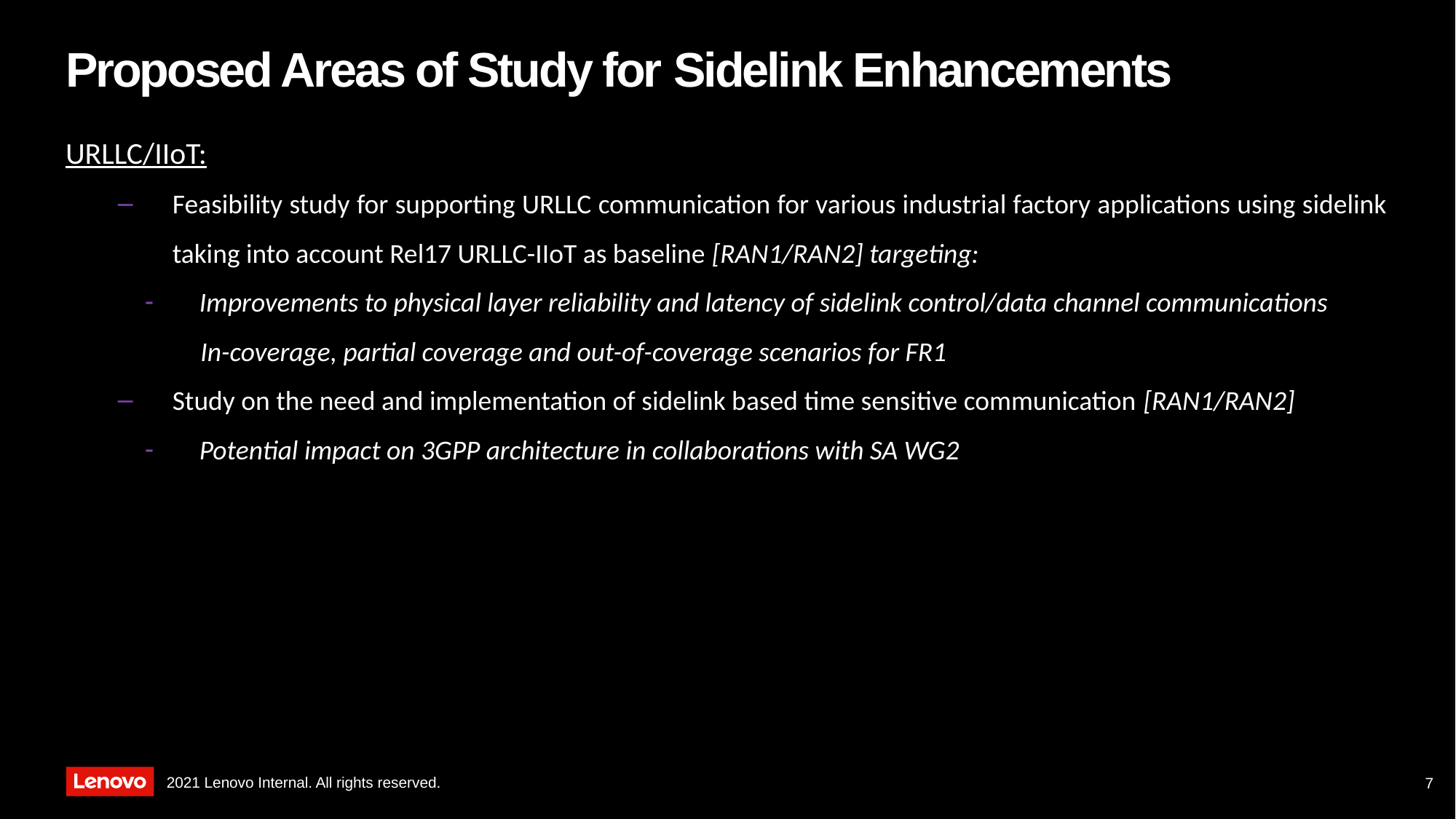

# Proposed Areas of Study for Sidelink Enhancements
URLLC/IIoT:
Feasibility study for supporting URLLC communication for various industrial factory applications using sidelink taking into account Rel17 URLLC-IIoT as baseline [RAN1/RAN2] targeting:
Improvements to physical layer reliability and latency of sidelink control/data channel communications
         In-coverage, partial coverage and out-of-coverage scenarios for FR1
Study on the need and implementation of sidelink based time sensitive communication [RAN1/RAN2]
Potential impact on 3GPP architecture in collaborations with SA WG2

7